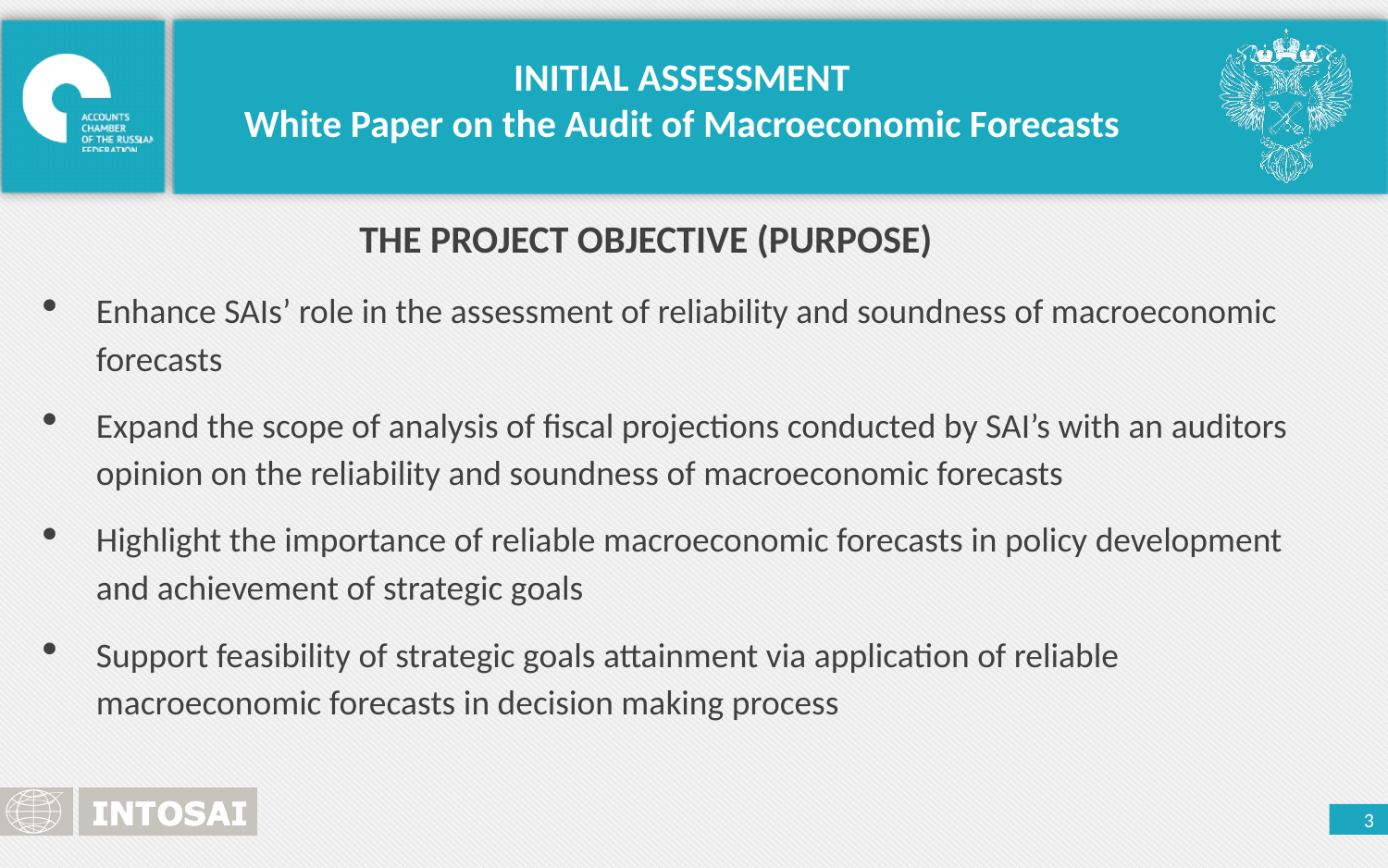

INITIAL ASSESSMENT
White Paper on the Audit of Macroeconomic Forecasts
THE PROJECT OBJECTIVE (PURPOSE)

Enhance SAIs’ role in the assessment of reliability and soundness of macroeconomic forecasts

Expand the scope of analysis of fiscal projections conducted by SAI’s with an auditors opinion on the reliability and soundness of macroeconomic forecasts

Highlight the importance of reliable macroeconomic forecasts in policy development and achievement of strategic goals
Support feasibility of strategic goals attainment via application of reliable macroeconomic forecasts in decision making process